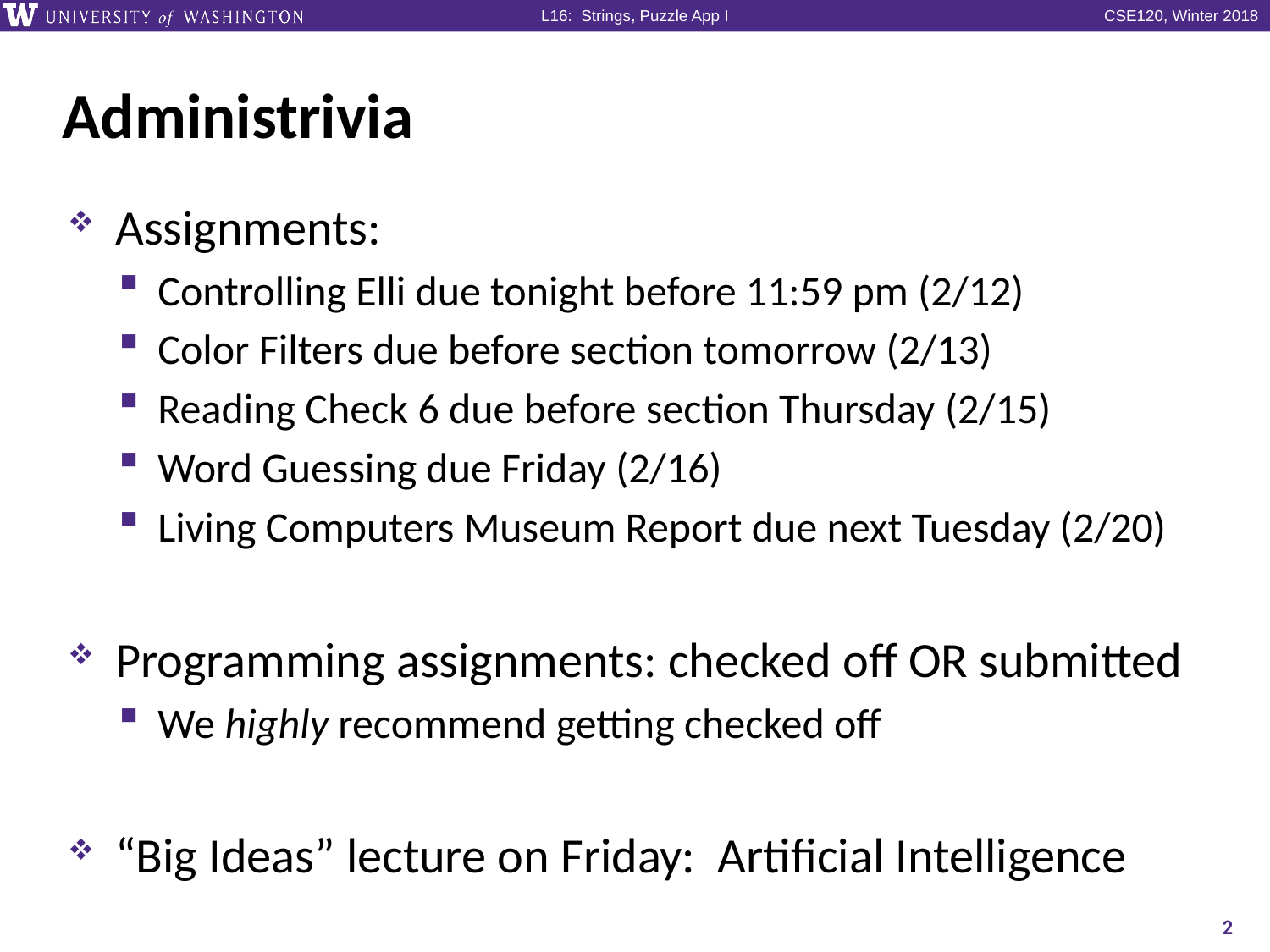

# Administrivia
Assignments:
Controlling Elli due tonight before 11:59 pm (2/12)
Color Filters due before section tomorrow (2/13)
Reading Check 6 due before section Thursday (2/15)
Word Guessing due Friday (2/16)
Living Computers Museum Report due next Tuesday (2/20)

Programming assignments: checked off OR submitted
We highly recommend getting checked off

“Big Ideas” lecture on Friday:  Artificial Intelligence
2